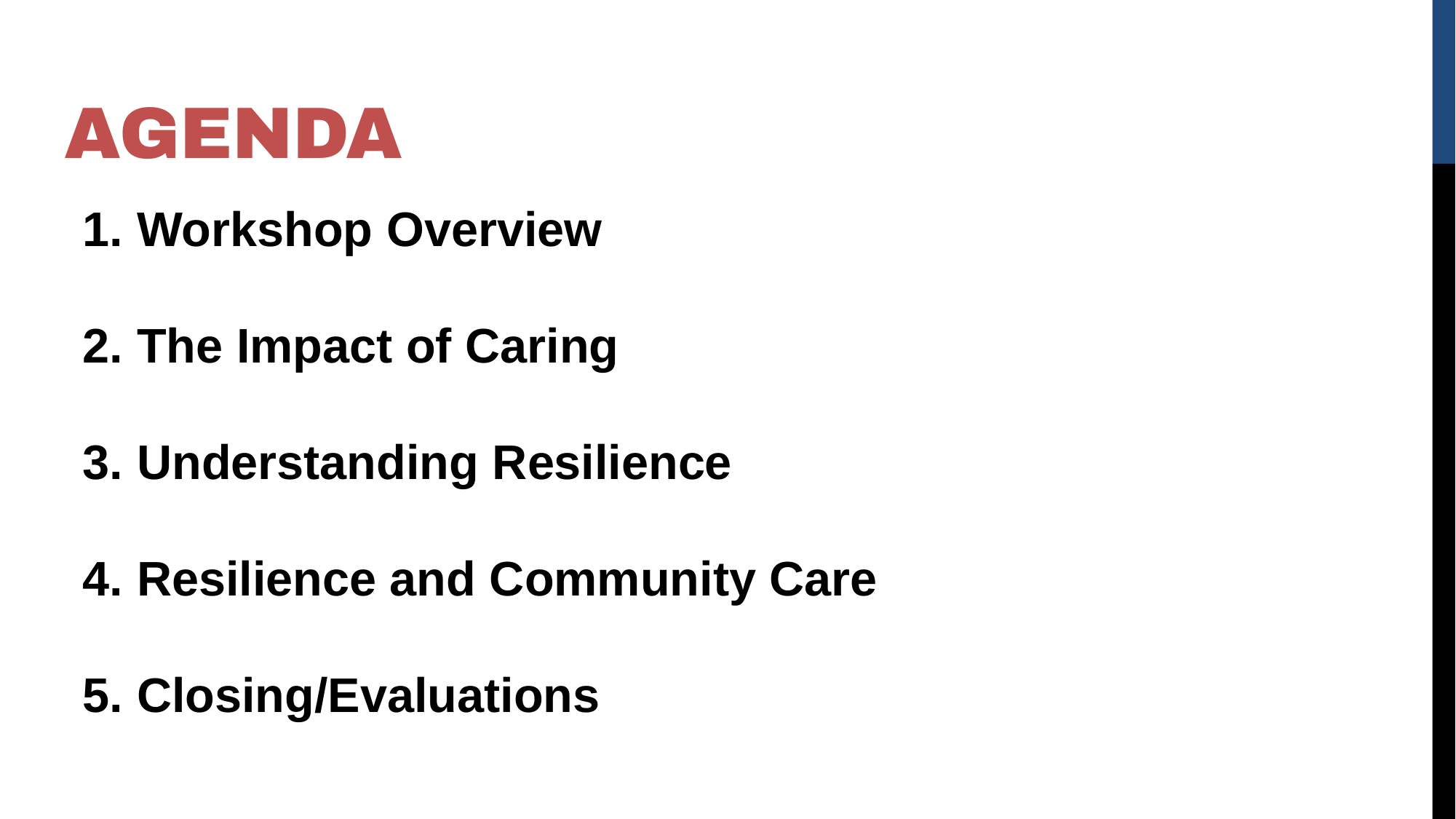

# AGENDA
Workshop Overview

The Impact of Caring

Understanding Resilience

Resilience and Community Care

Closing/Evaluations